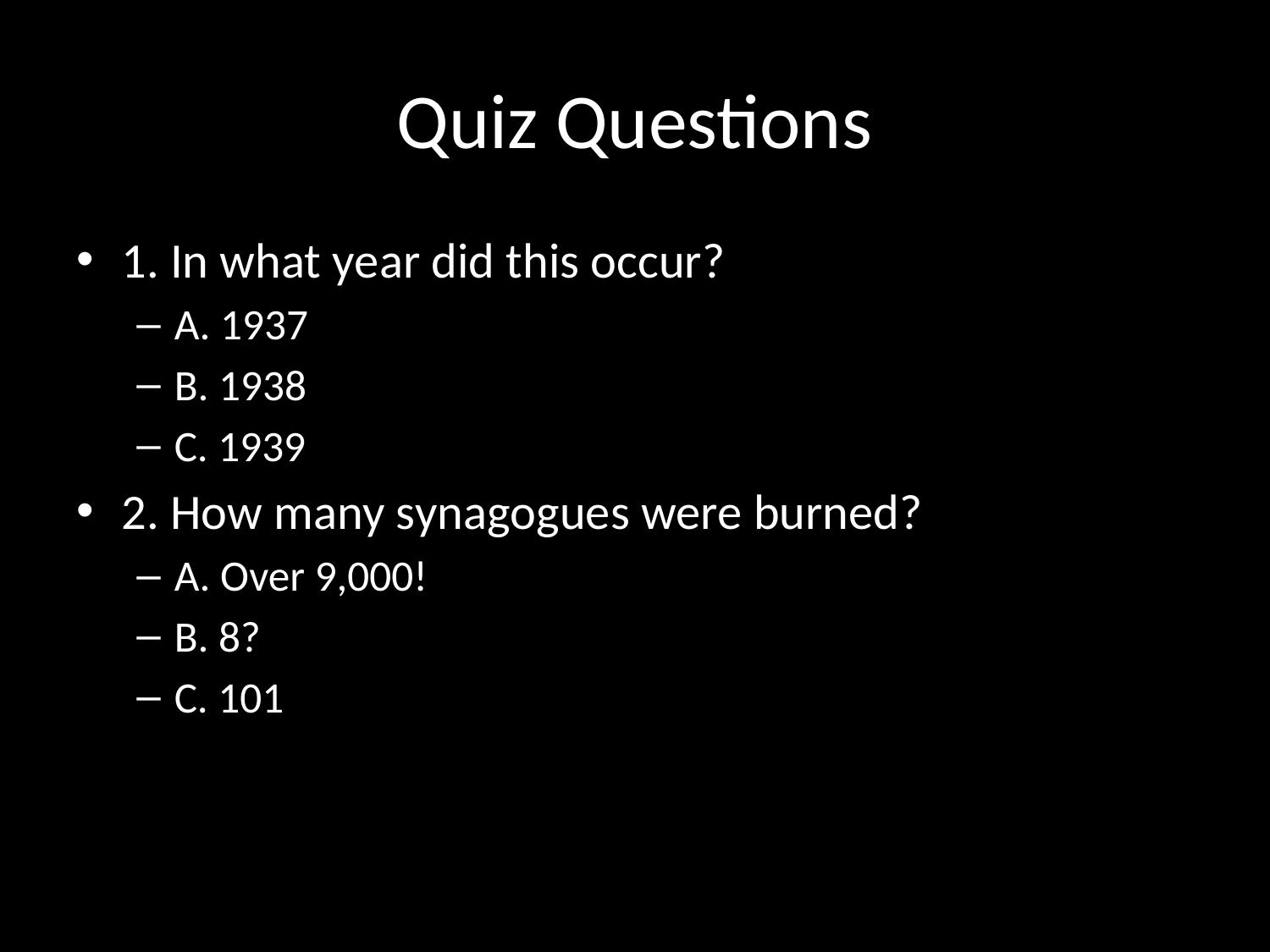

# Quiz Questions
1. In what year did this occur?
A. 1937
B. 1938
C. 1939
2. How many synagogues were burned?
A. Over 9,000!
B. 8?
C. 101